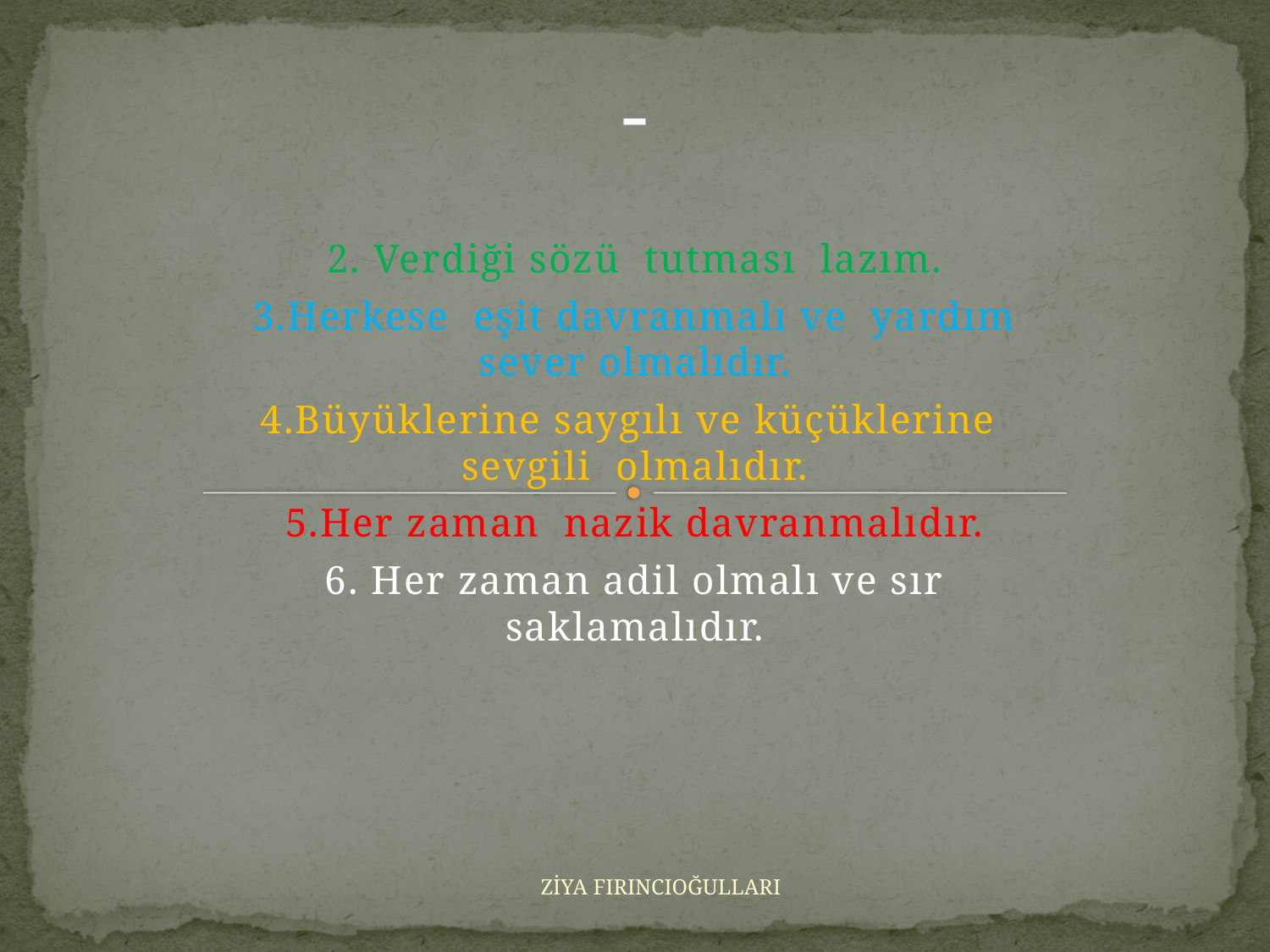

# -
2. Verdiği sözü  tutması  lazım.
3.Herkese  eşit davranmalı ve  yardım sever olmalıdır.
4.Büyüklerine saygılı ve küçüklerine  sevgili  olmalıdır.
5.Her zaman  nazik davranmalıdır.
6. Her zaman adil olmalı ve sır saklamalıdır.
ZİYA FIRINCIOĞULLARI